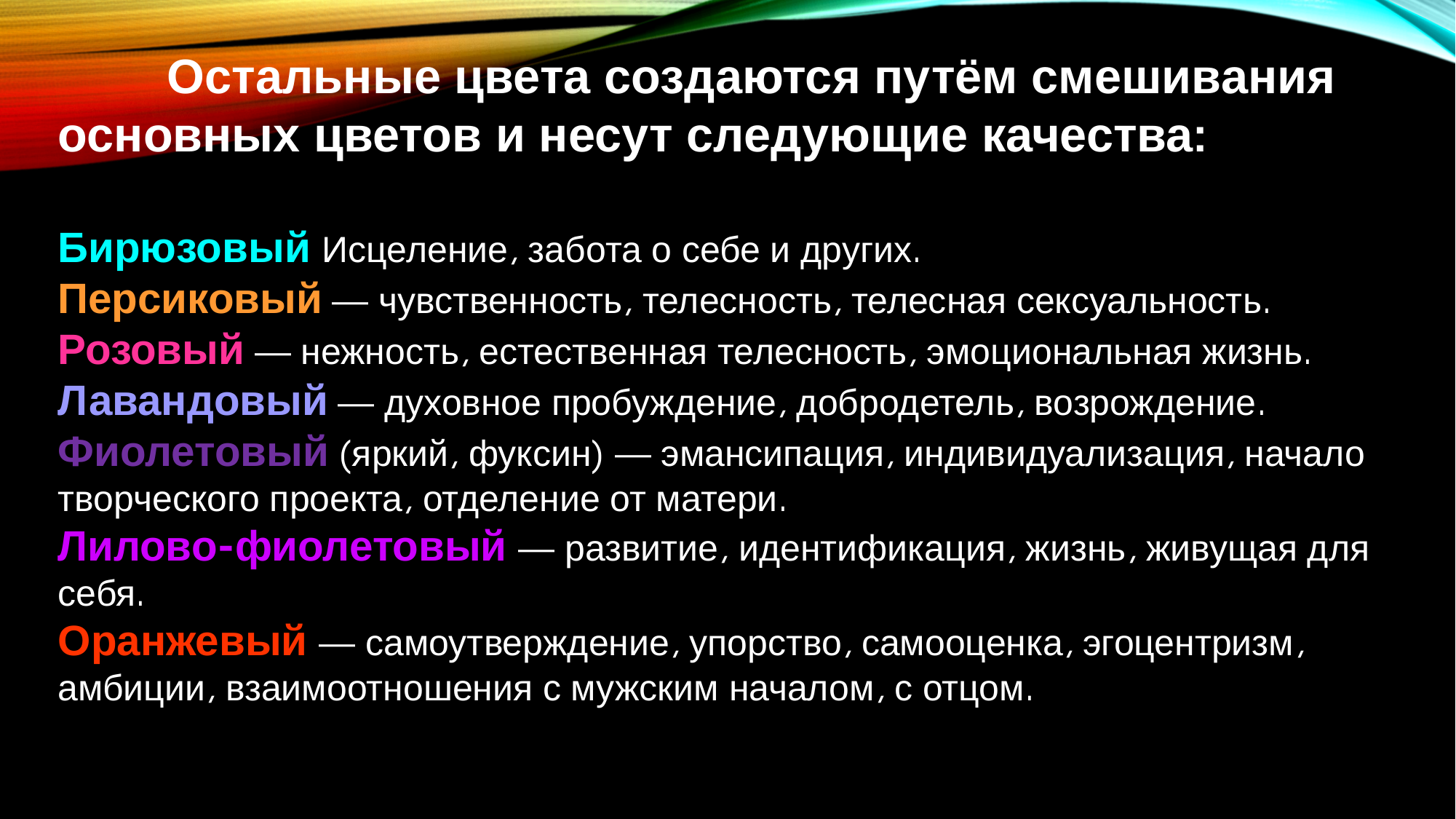

Остальные цвета создаются путём смешивания основных цветов и несут следующие качества:

Бирюзовый Исцеление, забота о себе и других.
Персиковый — чувственность, телесность, телесная сексуальность.
Розовый — нежность, естественная телесность, эмоциональная жизнь.
Лавандовый — духовное пробуждение, добродетель, возрождение.
Фиолетовый (яркий, фуксин) — эмансипация, индивидуализация, начало творческого проекта, отделение от матери.
Лилово-фиолетовый — развитие, идентификация, жизнь, живущая для себя.
Оранжевый — самоутверждение, упорство, самооценка, эгоцентризм, амбиции, взаимоотношения с мужским началом, с отцом.